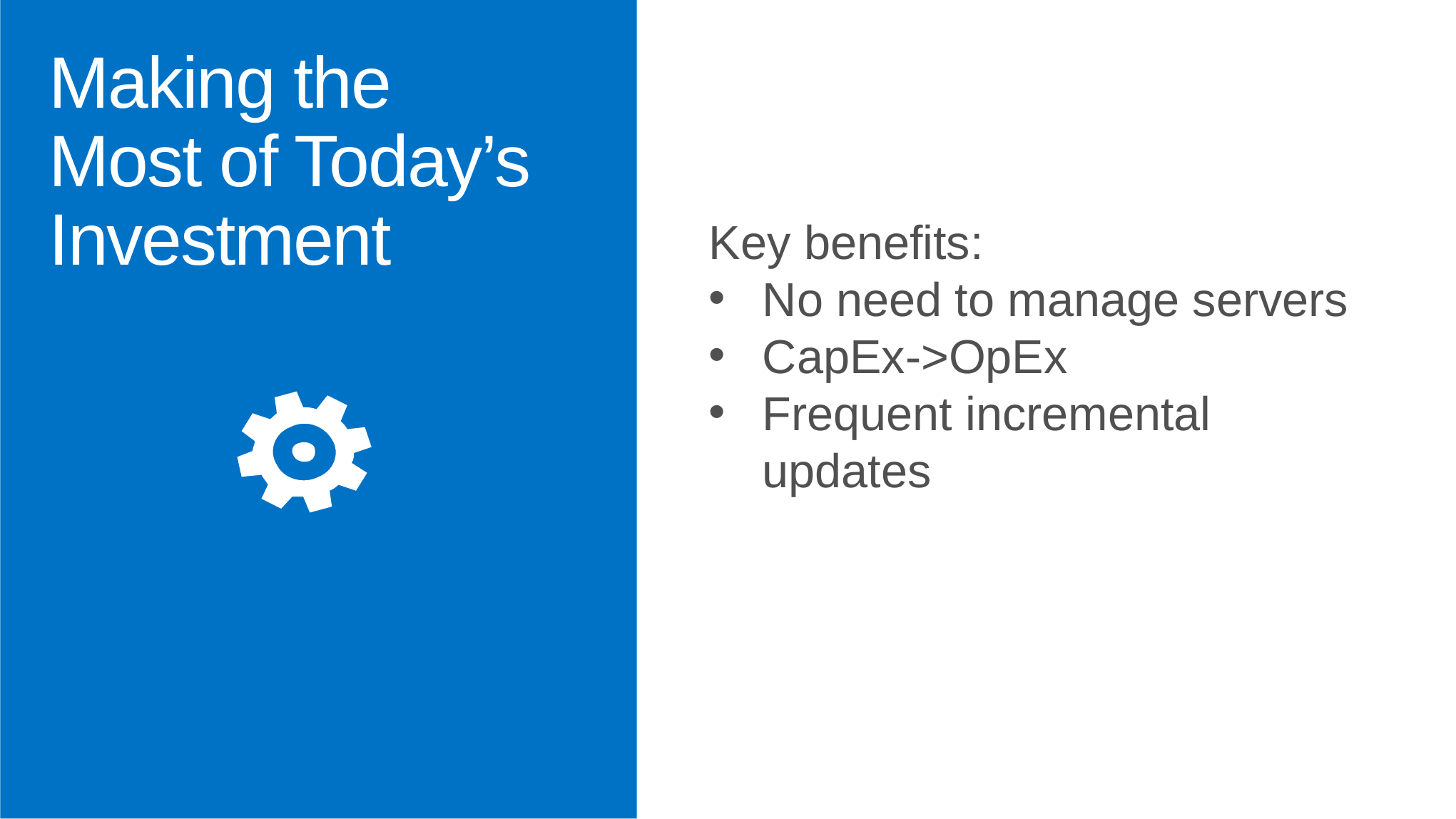

# Making the Most of Today’s Investment
Key benefits:
No need to manage servers
CapEx->OpEx
Frequent incremental updates